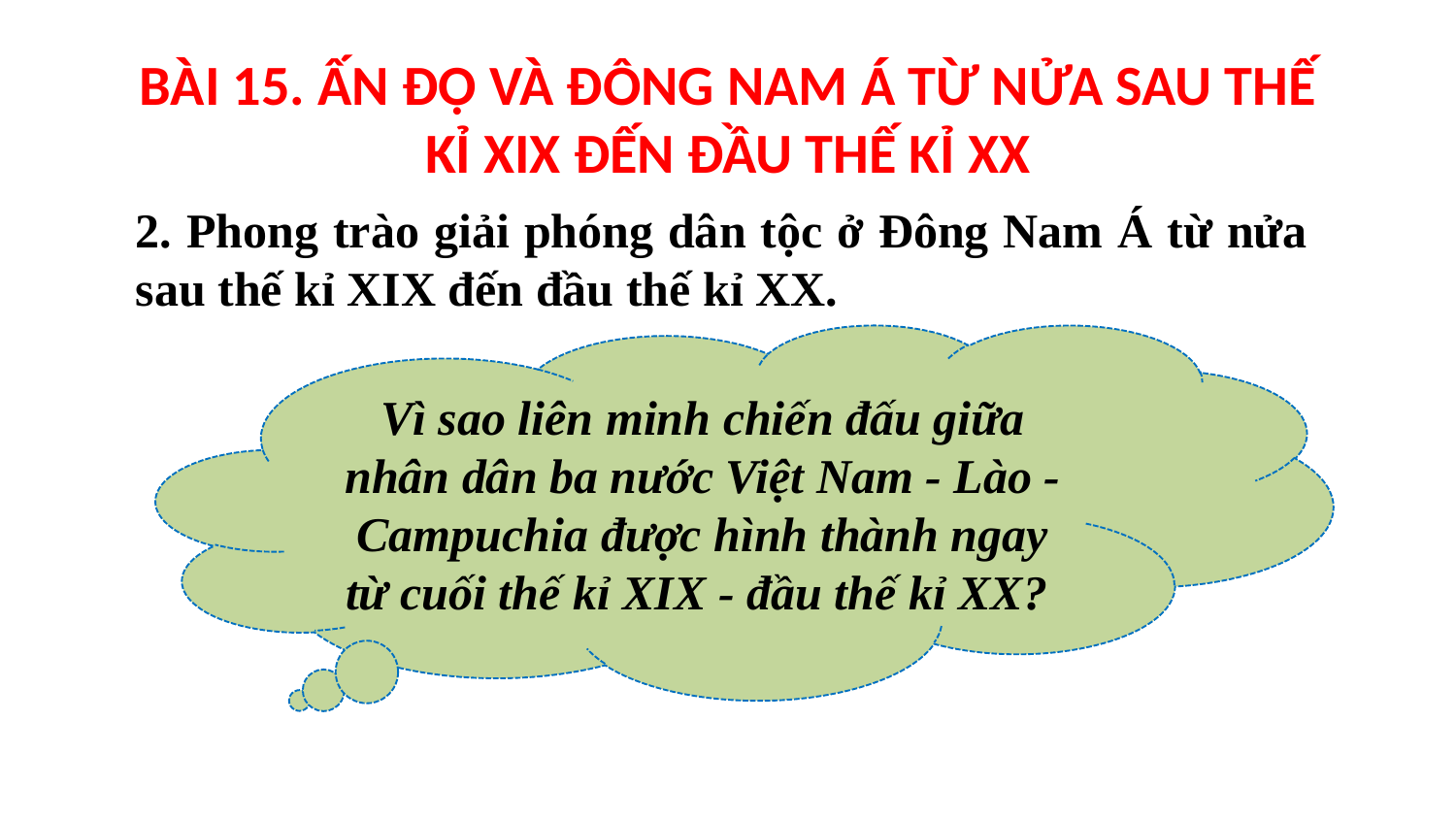

BÀI 15. ẤN ĐỘ VÀ ĐÔNG NAM Á TỪ NỬA SAU THẾ KỈ XIX ĐẾN ĐẦU THẾ KỈ XX
2. Phong trào giải phóng dân tộc ở Đông Nam Á từ nửa sau thế kỉ XIX đến đầu thế kỉ XX.
Vì sao liên minh chiến đấu giữa nhân dân ba nước Việt Nam - Lào - Campuchia được hình thành ngay từ cuối thế kỉ XIX - đầu thế kỉ XX?